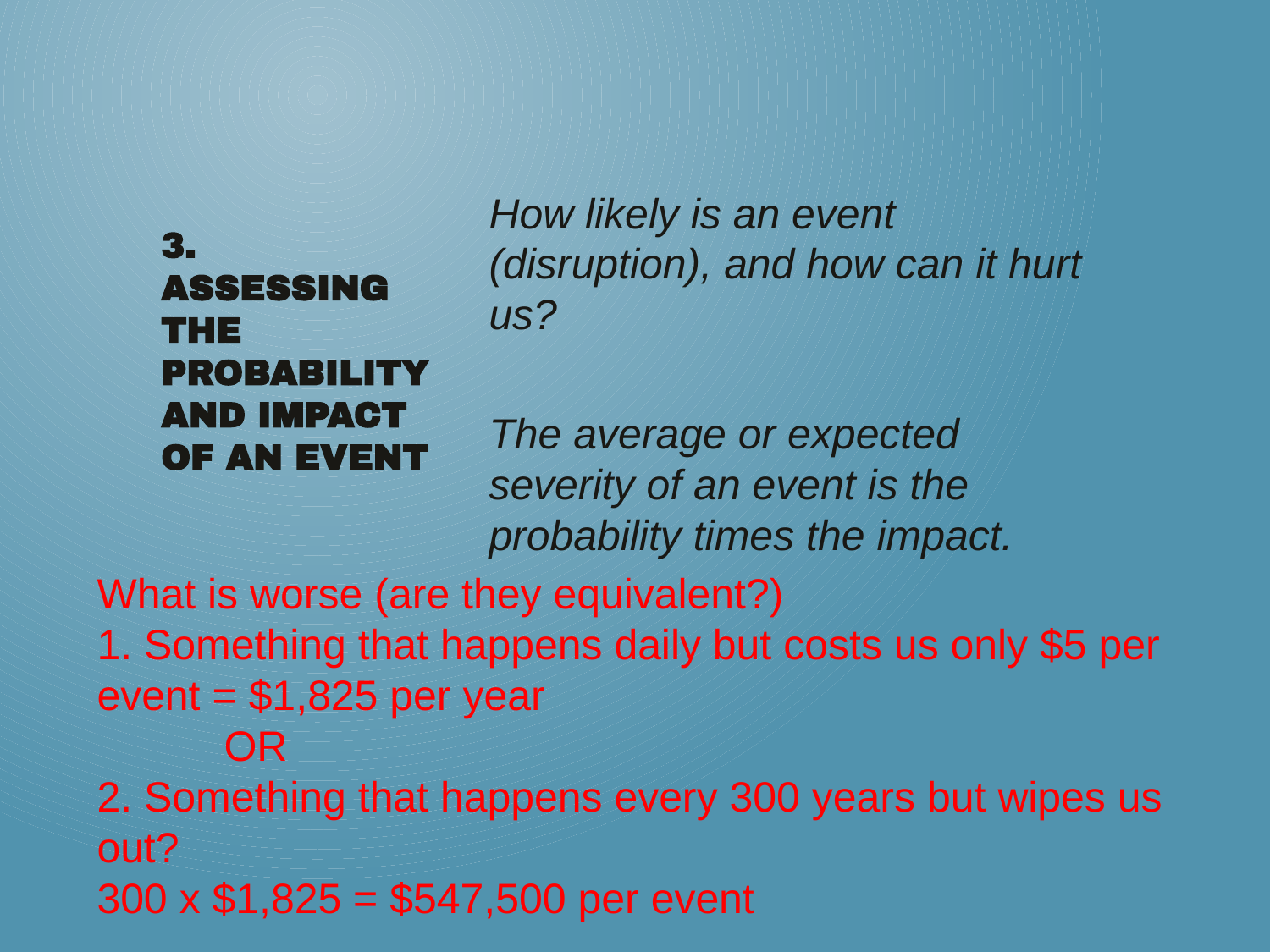

How likely is an event (disruption), and how can it hurt us?

The average or expected severity of an event is the probability times the impact.

# 3. assessing the probability and impact of an event
What is worse (are they equivalent?)
1. Something that happens daily but costs us only $5 per event = $1,825 per year
	OR
2. Something that happens every 300 years but wipes us out?
300 x $1,825 = $547,500 per event